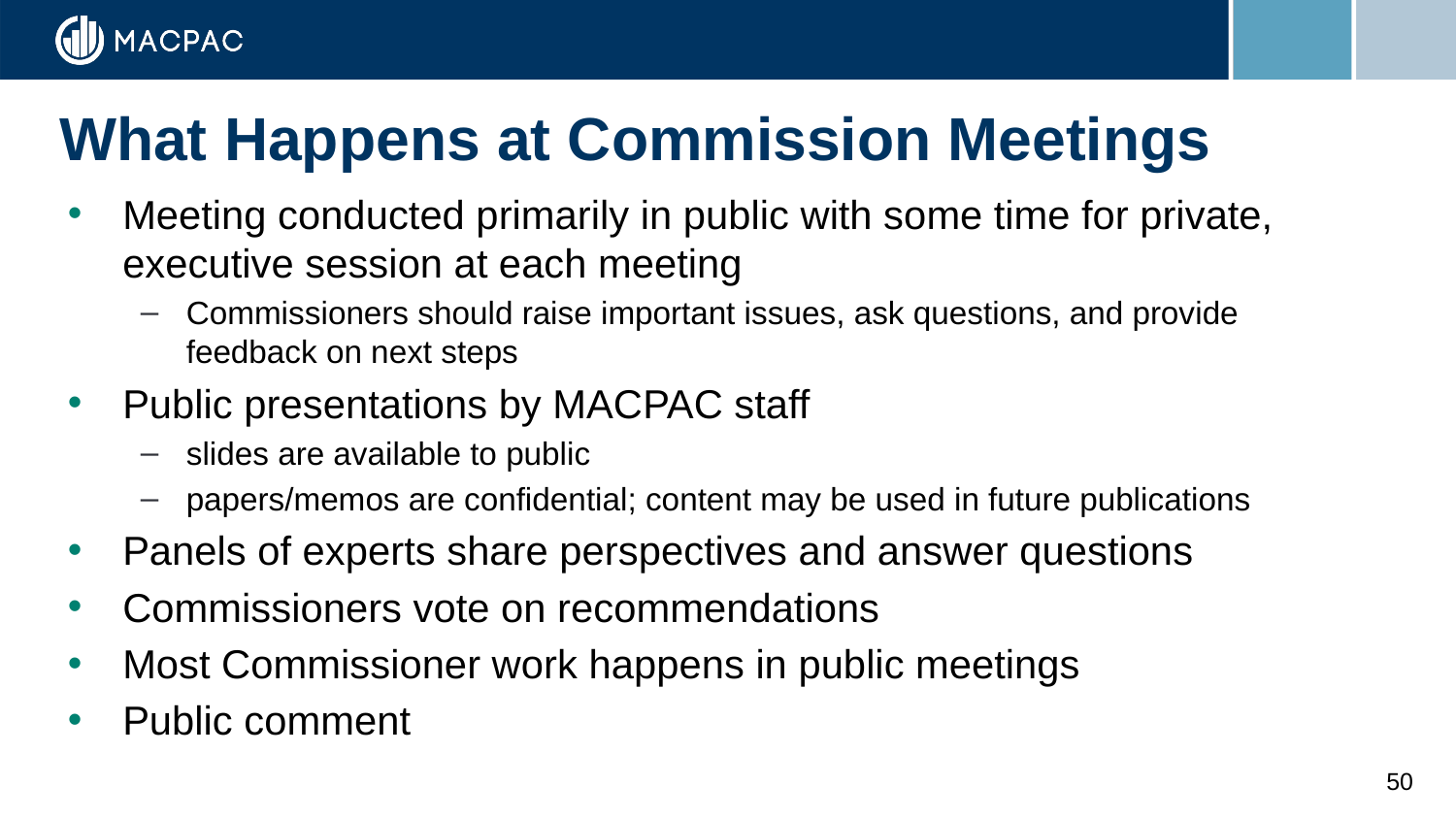

# What Happens at Commission Meetings
Meeting conducted primarily in public with some time for private, executive session at each meeting
Commissioners should raise important issues, ask questions, and provide feedback on next steps
Public presentations by MACPAC staff
slides are available to public
papers/memos are confidential; content may be used in future publications
Panels of experts share perspectives and answer questions
Commissioners vote on recommendations
Most Commissioner work happens in public meetings
Public comment
50